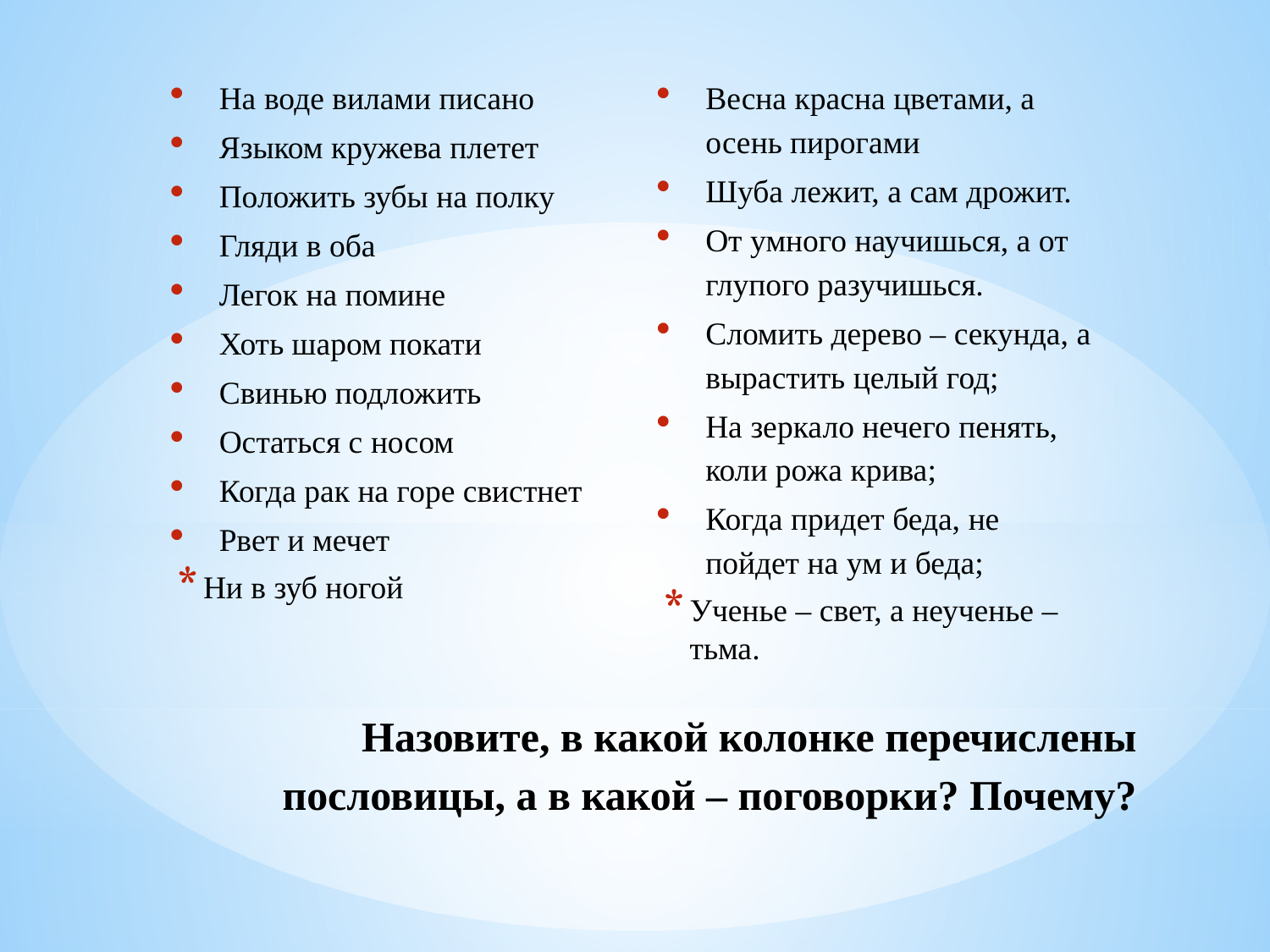

На воде вилами писано
Языком кружева плетет
Положить зубы на полку
Гляди в оба
Легок на помине
Хоть шаром покати
Свинью подложить
Остаться с носом
Когда рак на горе свистнет
Рвет и мечет
Ни в зуб ногой
Весна красна цветами, а осень пирогами
Шуба лежит, а сам дрожит.
От умного научишься, а от глупого разучишься.
Сломить дерево – секунда, а вырастить целый год;
На зеркало нечего пенять, коли рожа крива;
Когда придет беда, не пойдет на ум и беда;
Ученье – свет, а неученье – тьма.
# Назовите, в какой колонке перечислены пословицы, а в какой – поговорки? Почему?